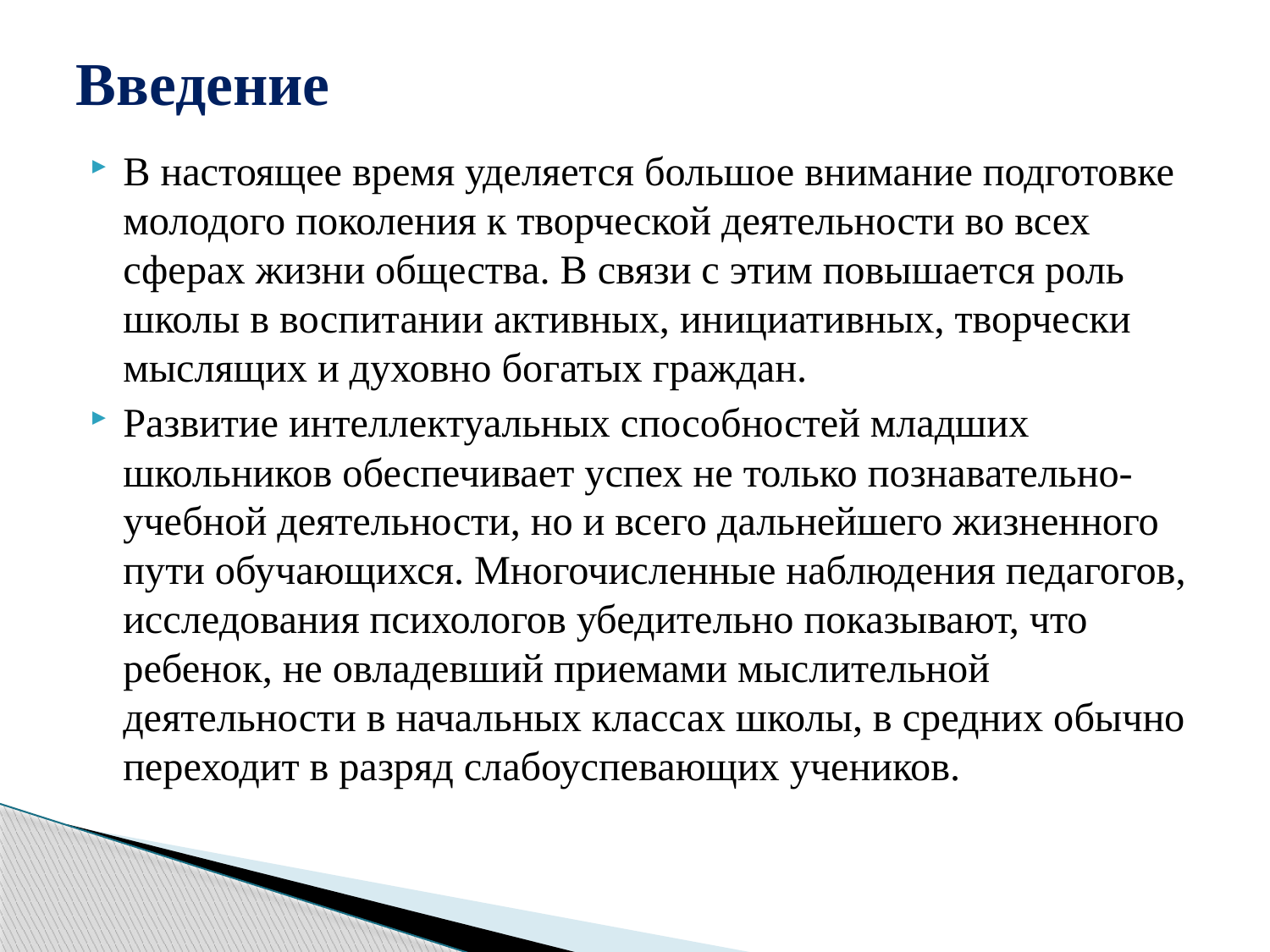

# Введение
В настоящее время уделяется большое внимание подготовке молодого поколения к творческой деятельности во всех сферах жизни общества. В связи с этим повышается роль школы в воспитании активных, инициативных, творчески мыслящих и духовно богатых граждан.
Развитие интеллектуальных способностей младших школьников обеспечивает успех не только познавательно-учебной деятельности, но и всего дальнейшего жизненного пути обучающихся. Многочисленные наблюдения педагогов, исследования психологов убедительно показывают, что ребенок, не овладевший приемами мыслительной деятельности в начальных классах школы, в средних обычно переходит в разряд слабоуспевающих учеников.